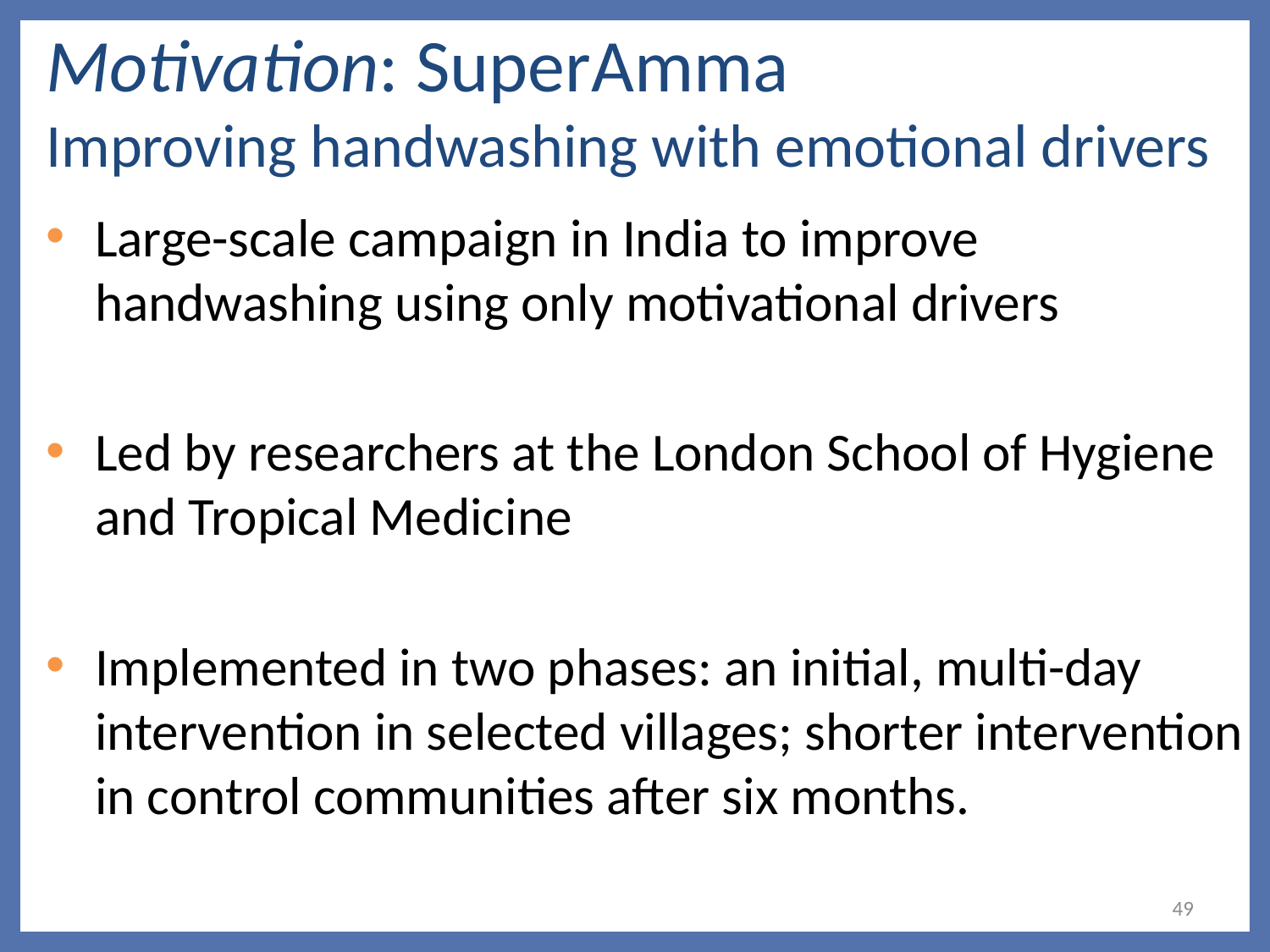

# Motivation: SuperAmma Improving handwashing with emotional drivers
Large-scale campaign in India to improve handwashing using only motivational drivers

Led by researchers at the London School of Hygiene and Tropical Medicine

Implemented in two phases: an initial, multi-day intervention in selected villages; shorter intervention in control communities after six months.
49